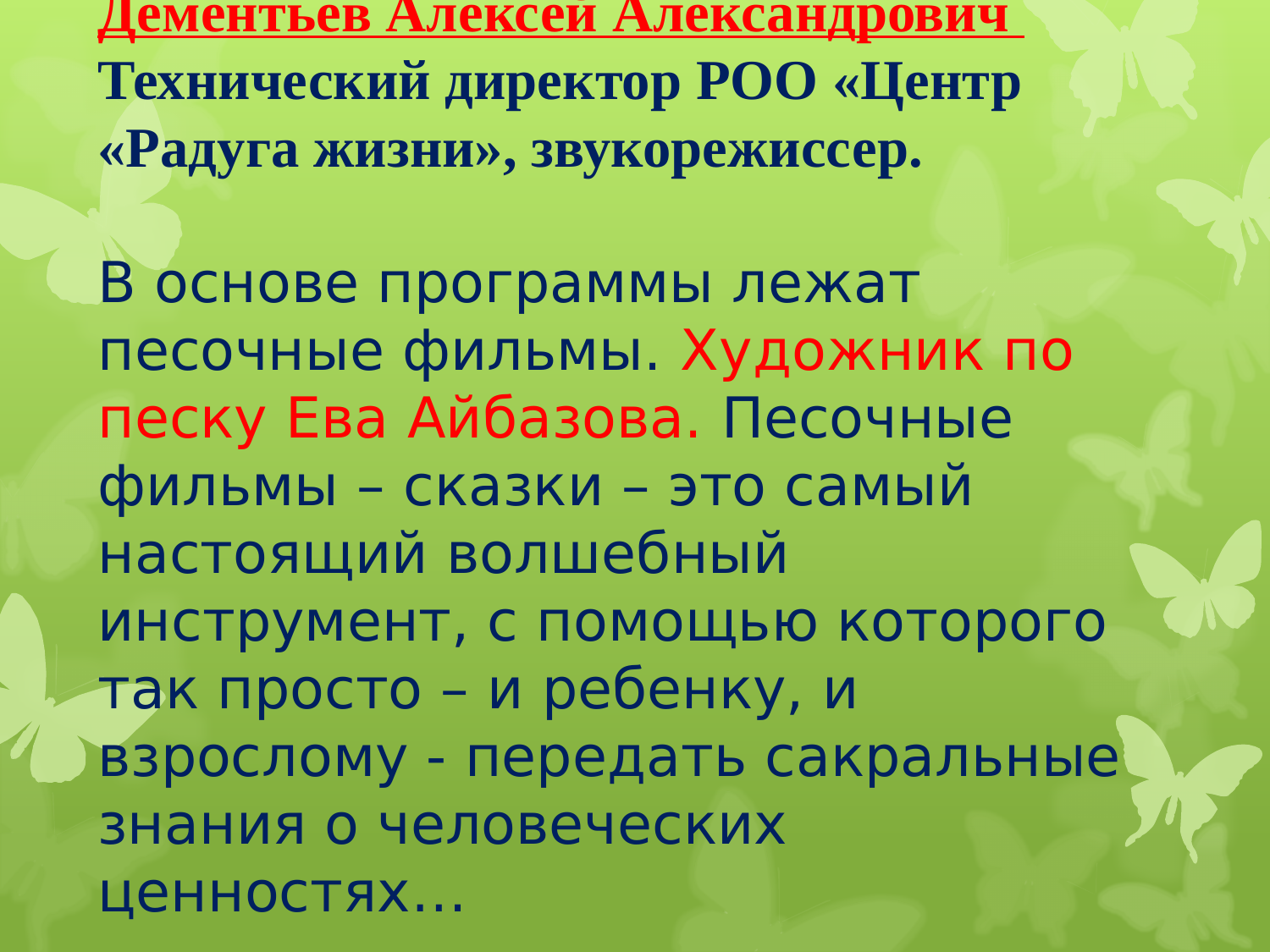

# Дементьев Алексей Александрович Технический директор РОО «Центр «Радуга жизни», звукорежиссер. В основе программы лежат песочные фильмы. Художник по песку Ева Айбазова. Песочные фильмы – сказки – это самый настоящий волшебный инструмент, с помощью которого так просто – и ребенку, и взрослому - передать сакральные знания о человеческих ценностях…